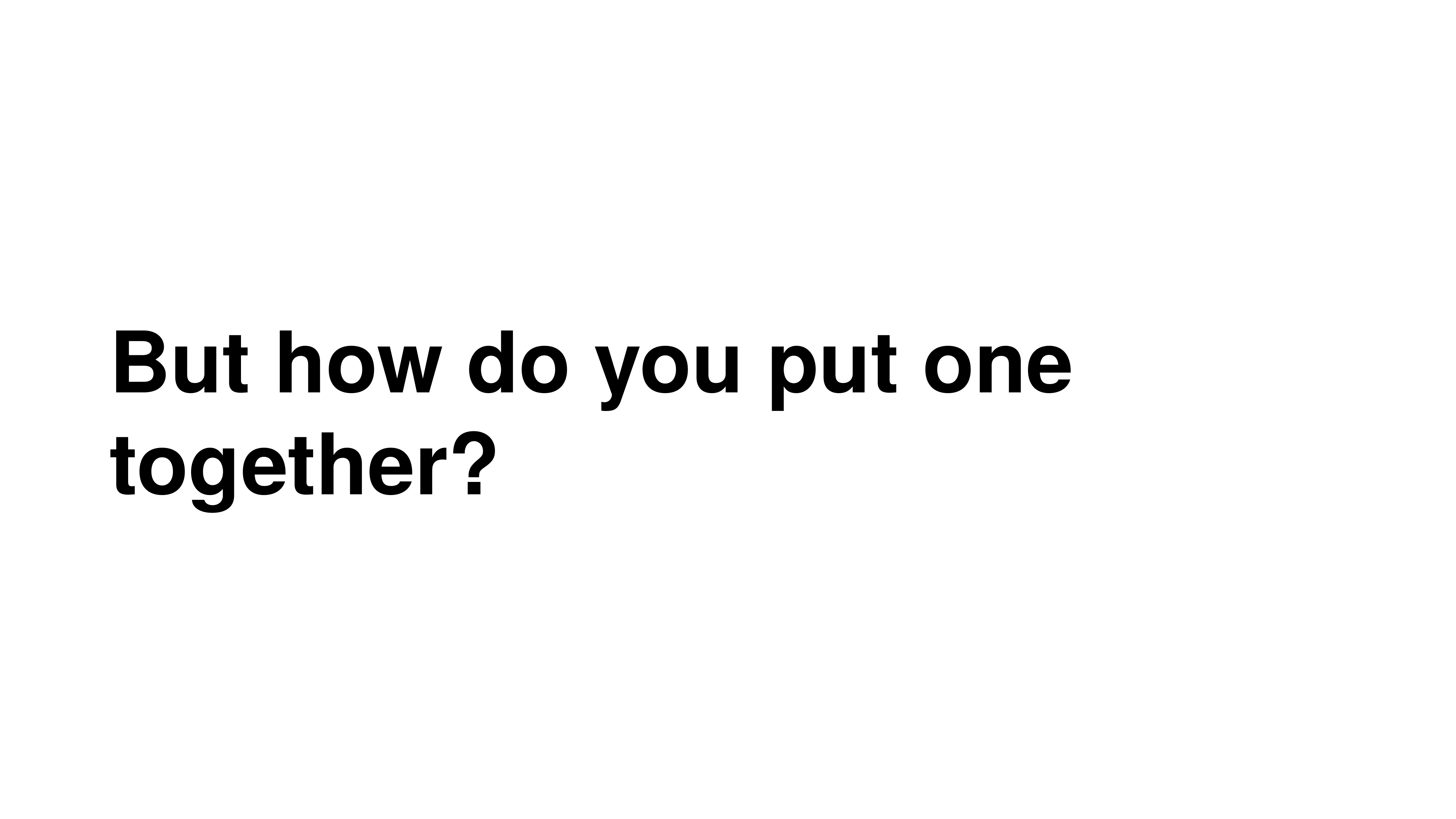

# But how do you put one together?